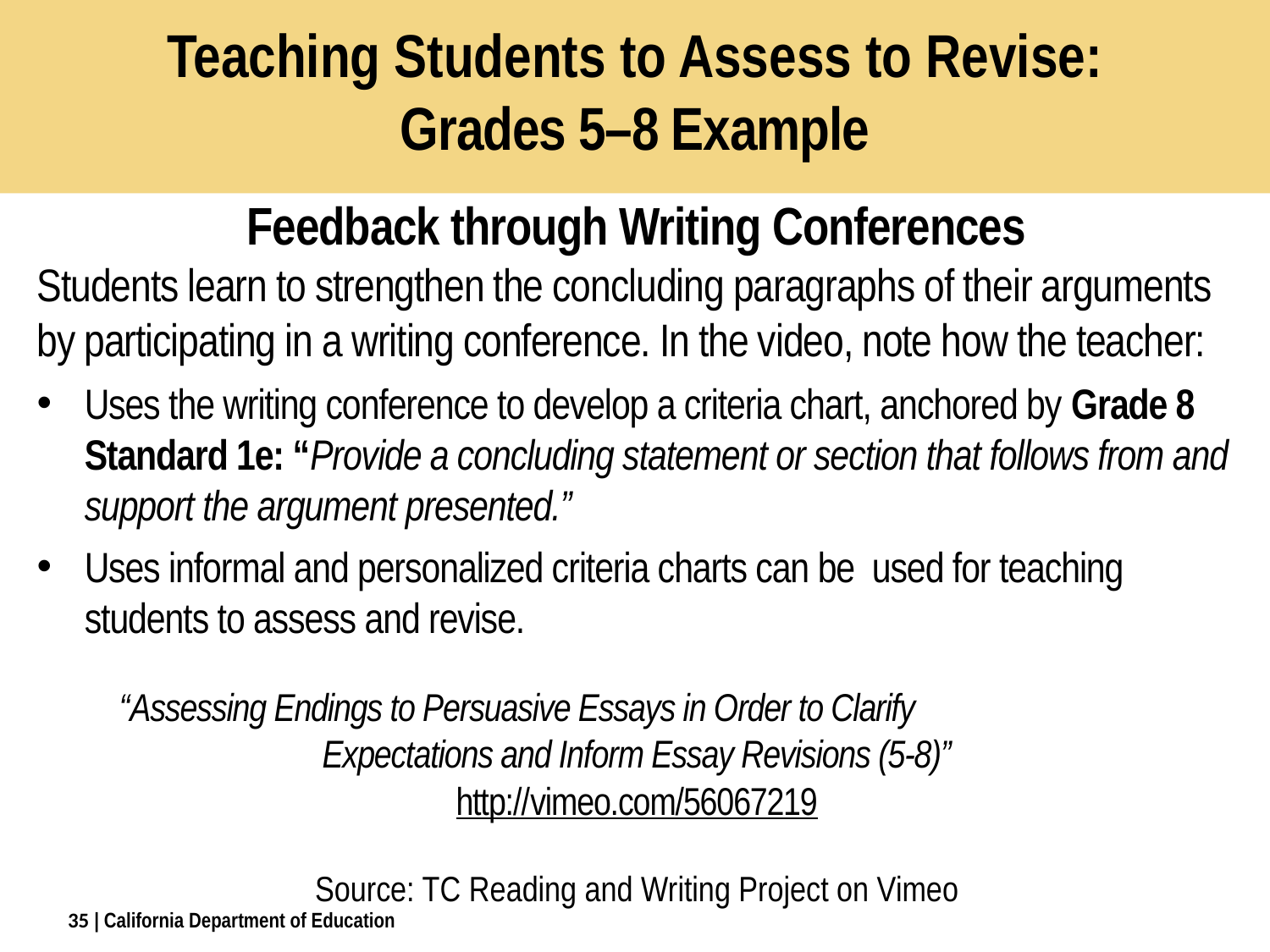

# Teaching Students to Assess to Revise: Grades 5–8 Example
Feedback through Writing Conferences
Students learn to strengthen the concluding paragraphs of their arguments by participating in a writing conference. In the video, note how the teacher:
Uses the writing conference to develop a criteria chart, anchored by Grade 8 Standard 1e: “Provide a concluding statement or section that follows from and support the argument presented.”
Uses informal and personalized criteria charts can be  used for teaching students to assess and revise.

“Assessing Endings to Persuasive Essays in Order to Clarify                               Expectations and Inform Essay Revisions (5-8)”
http://vimeo.com/56067219

Source: TC Reading and Writing Project on Vimeo

35
| California Department of Education